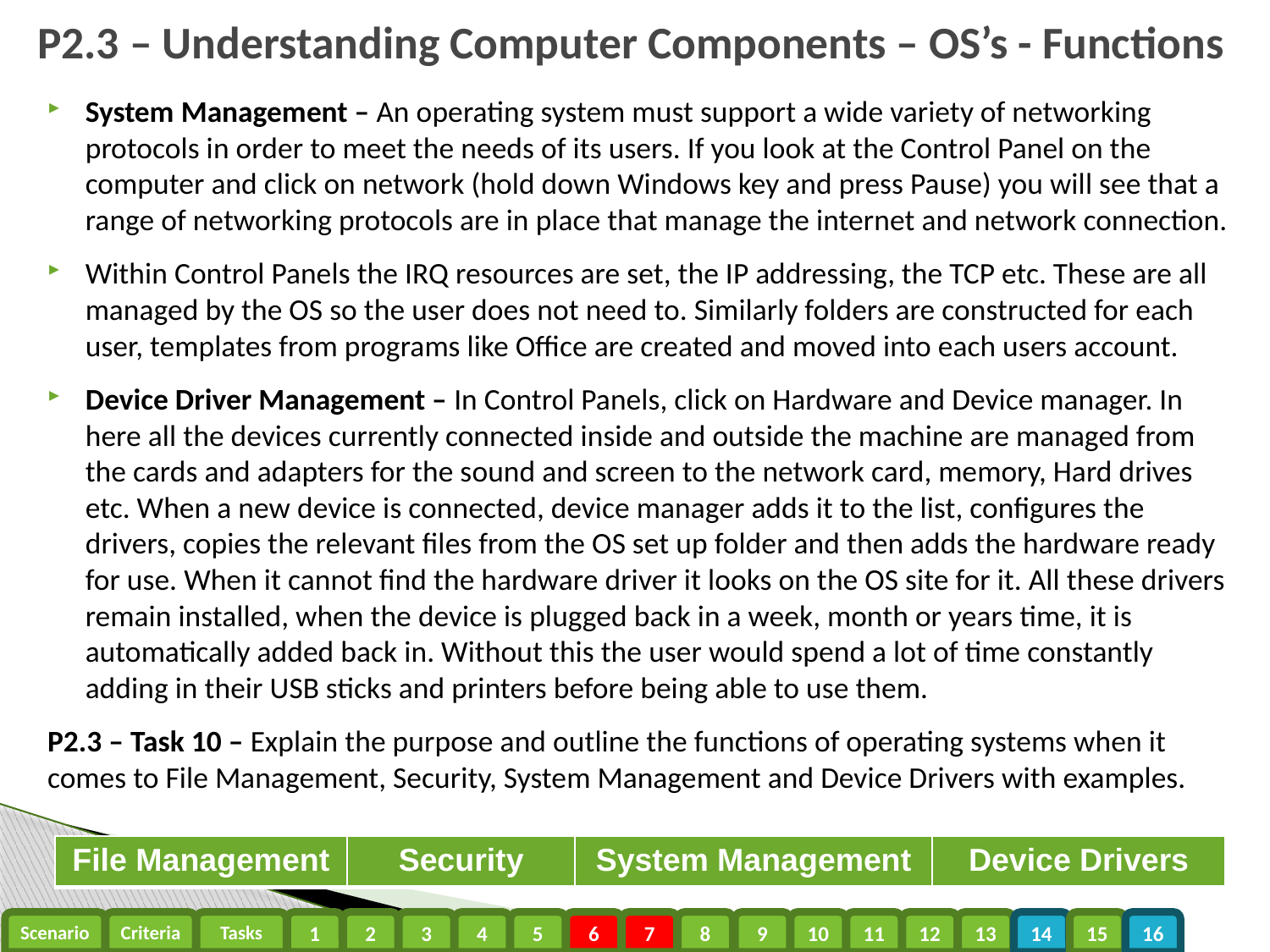

# P2.3 – Understanding Computer Components – OS’s - Functions
System Management – An operating system must support a wide variety of networking protocols in order to meet the needs of its users. If you look at the Control Panel on the computer and click on network (hold down Windows key and press Pause) you will see that a range of networking protocols are in place that manage the internet and network connection.
Within Control Panels the IRQ resources are set, the IP addressing, the TCP etc. These are all managed by the OS so the user does not need to. Similarly folders are constructed for each user, templates from programs like Office are created and moved into each users account.
Device Driver Management – In Control Panels, click on Hardware and Device manager. In here all the devices currently connected inside and outside the machine are managed from the cards and adapters for the sound and screen to the network card, memory, Hard drives etc. When a new device is connected, device manager adds it to the list, configures the drivers, copies the relevant files from the OS set up folder and then adds the hardware ready for use. When it cannot find the hardware driver it looks on the OS site for it. All these drivers remain installed, when the device is plugged back in a week, month or years time, it is automatically added back in. Without this the user would spend a lot of time constantly adding in their USB sticks and printers before being able to use them.
P2.3 – Task 10 – Explain the purpose and outline the functions of operating systems when it comes to File Management, Security, System Management and Device Drivers with examples.
| File Management | Security | System Management | Device Drivers |
| --- | --- | --- | --- |